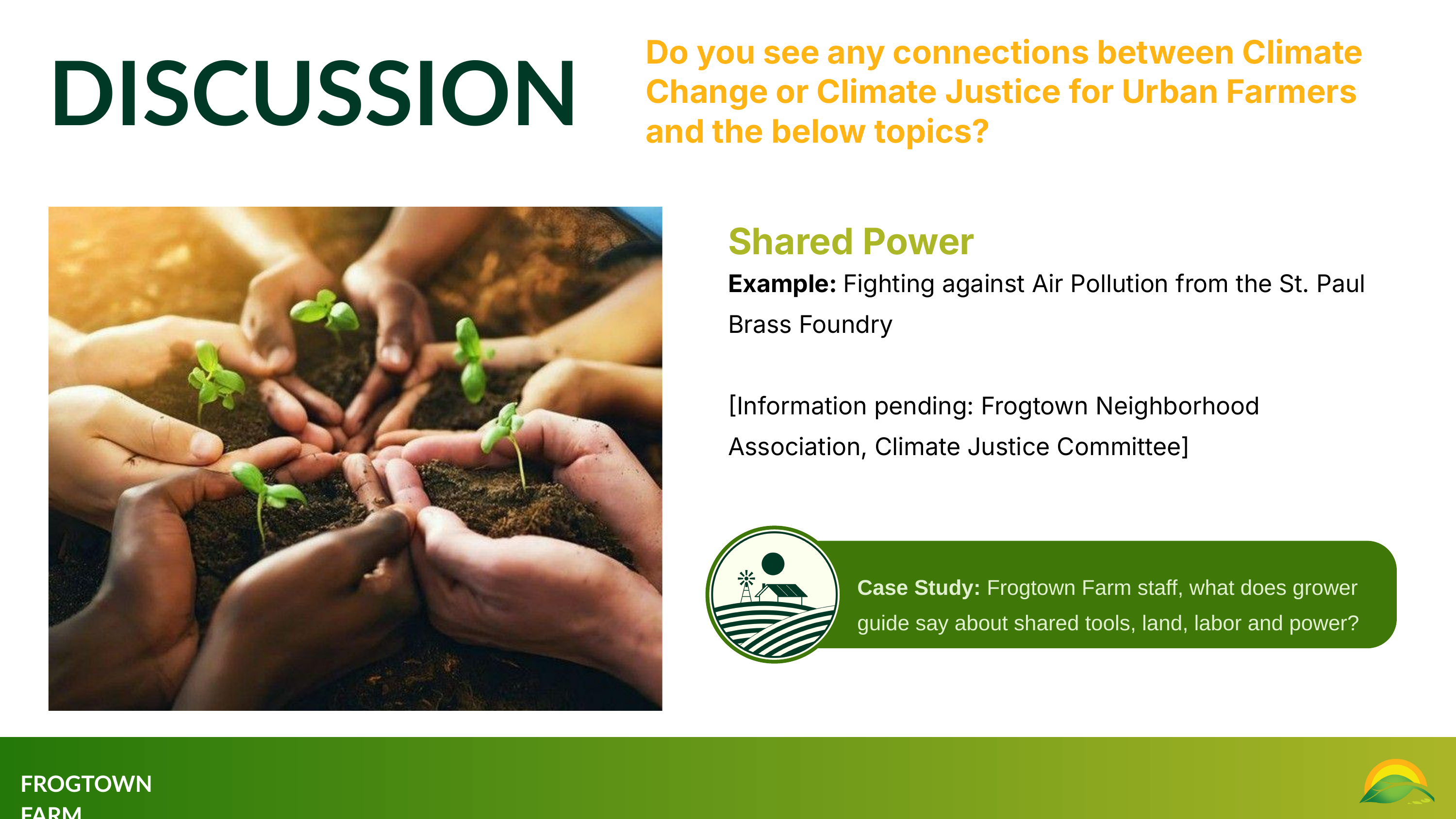

Do you see any connections between Climate Change or Climate Justice for Urban Farmers and the below topics?
DISCUSSION
Shared Power

Example: Fighting against Air Pollution from the St. Paul Brass Foundry

[Information pending: Frogtown Neighborhood Association, Climate Justice Committee]

Case Study: Frogtown Farm staff, what does grower guide say about shared tools, land, labor and power?

FROGTOWN FARM